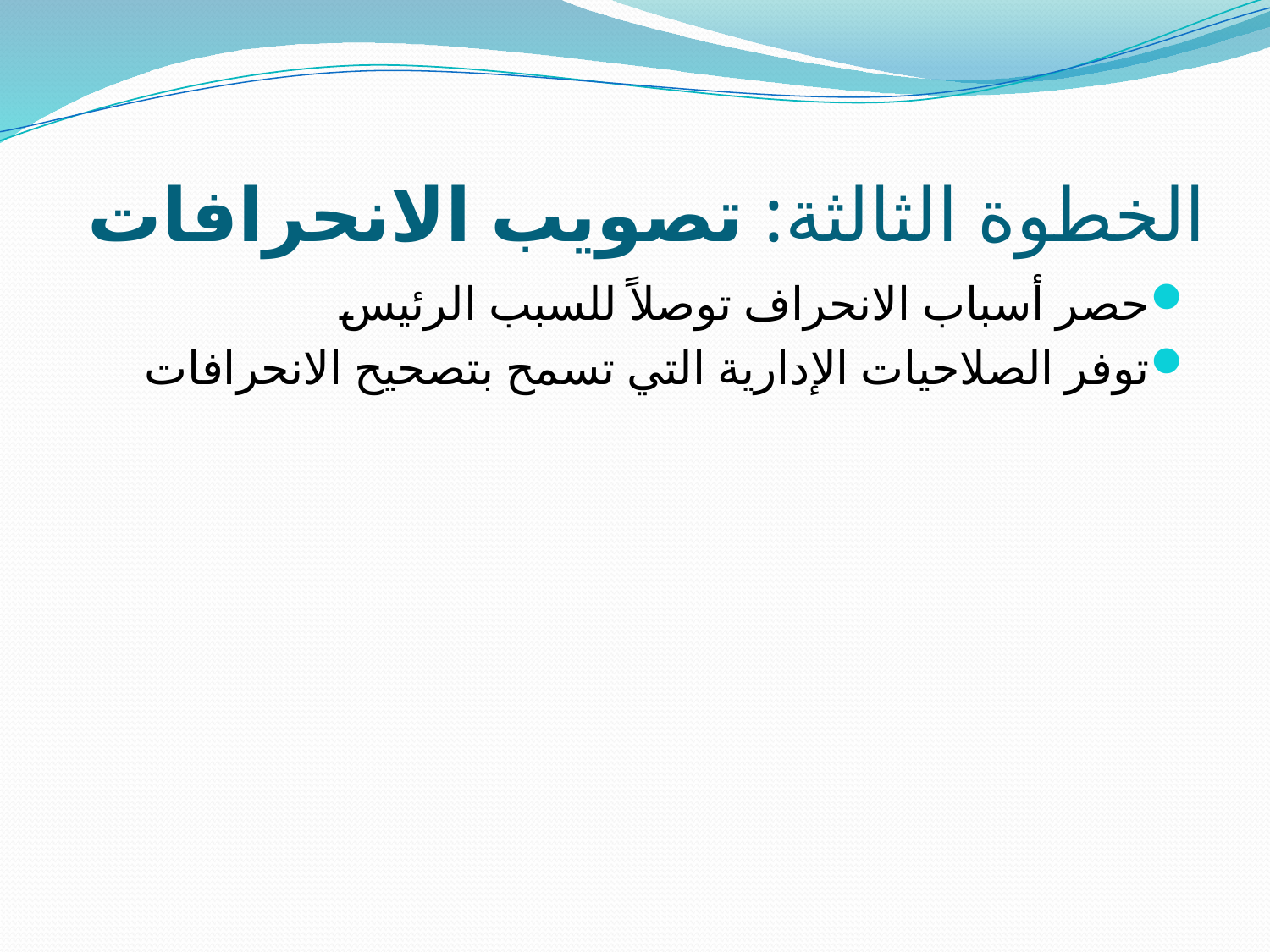

# الخطوة الثالثة: تصويب الانحرافات
حصر أسباب الانحراف توصلاً للسبب الرئيس
توفر الصلاحيات الإدارية التي تسمح بتصحيح الانحرافات